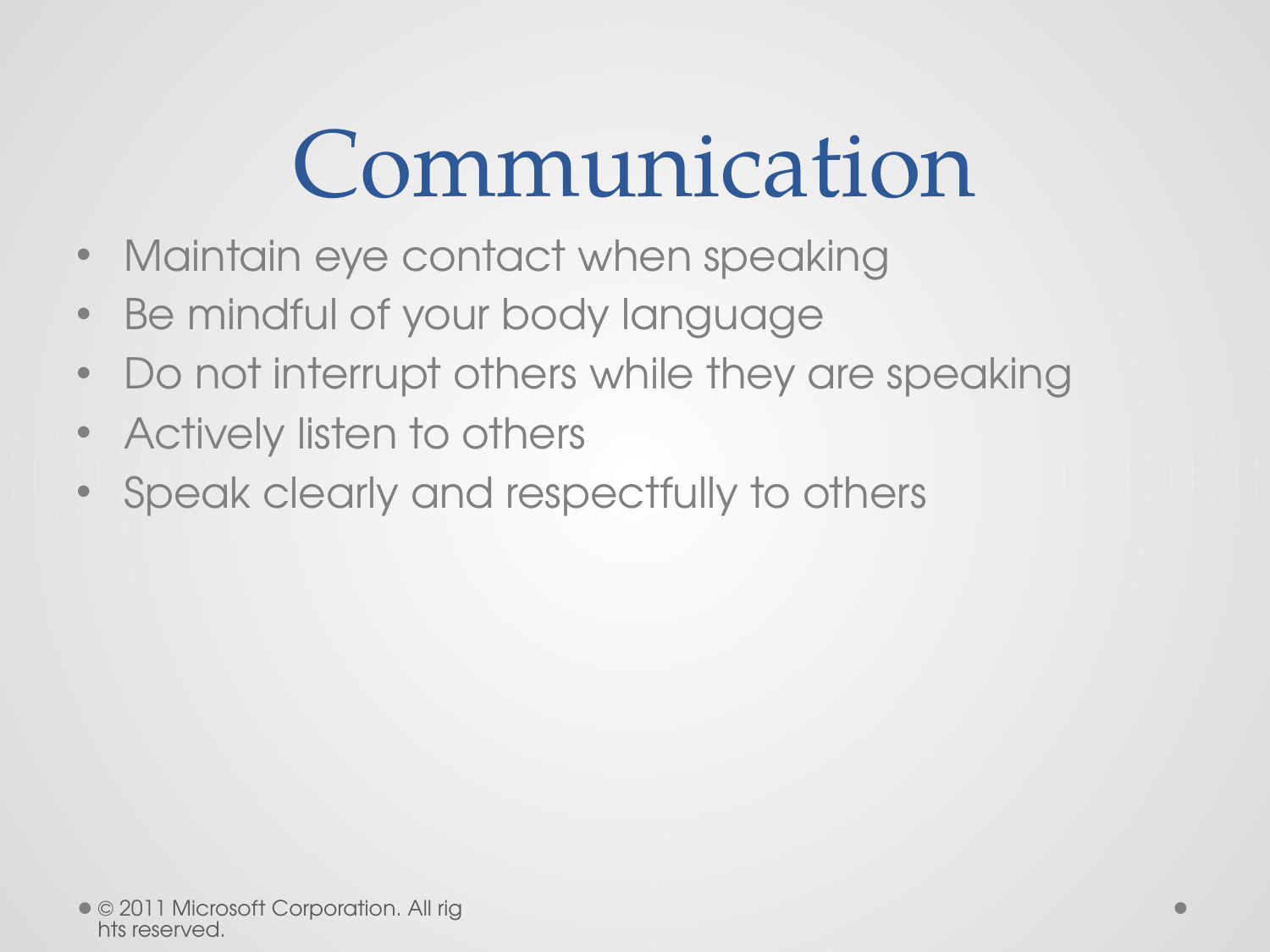

# Communication
Maintain eye contact when speaking
Be mindful of your body language
Do not interrupt others while they are speaking
Actively listen to others
Speak clearly and respectfully to others
© 2011 Microsoft Corporation. All rights reserved.